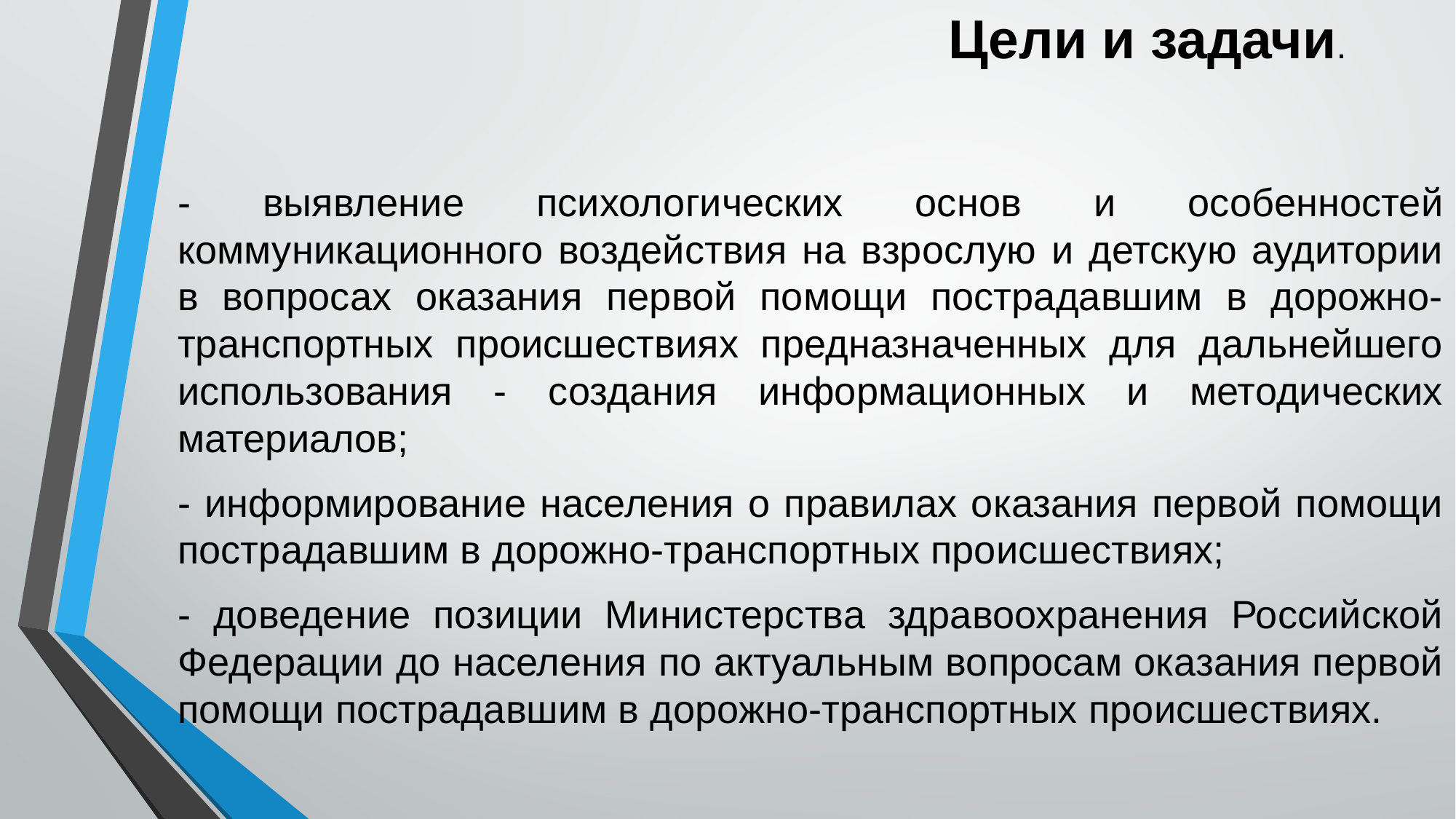

Цели и задачи.
- выявление психологических основ и особенностей коммуникационного воздействия на взрослую и детскую аудитории в вопросах оказания первой помощи пострадавшим в дорожно-транспортных происшествиях предназначенных для дальнейшего использования - создания информационных и методических материалов;
- информирование населения о правилах оказания первой помощи пострадавшим в дорожно-транспортных происшествиях;
- доведение позиции Министерства здравоохранения Российской Федерации до населения по актуальным вопросам оказания первой помощи пострадавшим в дорожно-транспортных происшествиях.